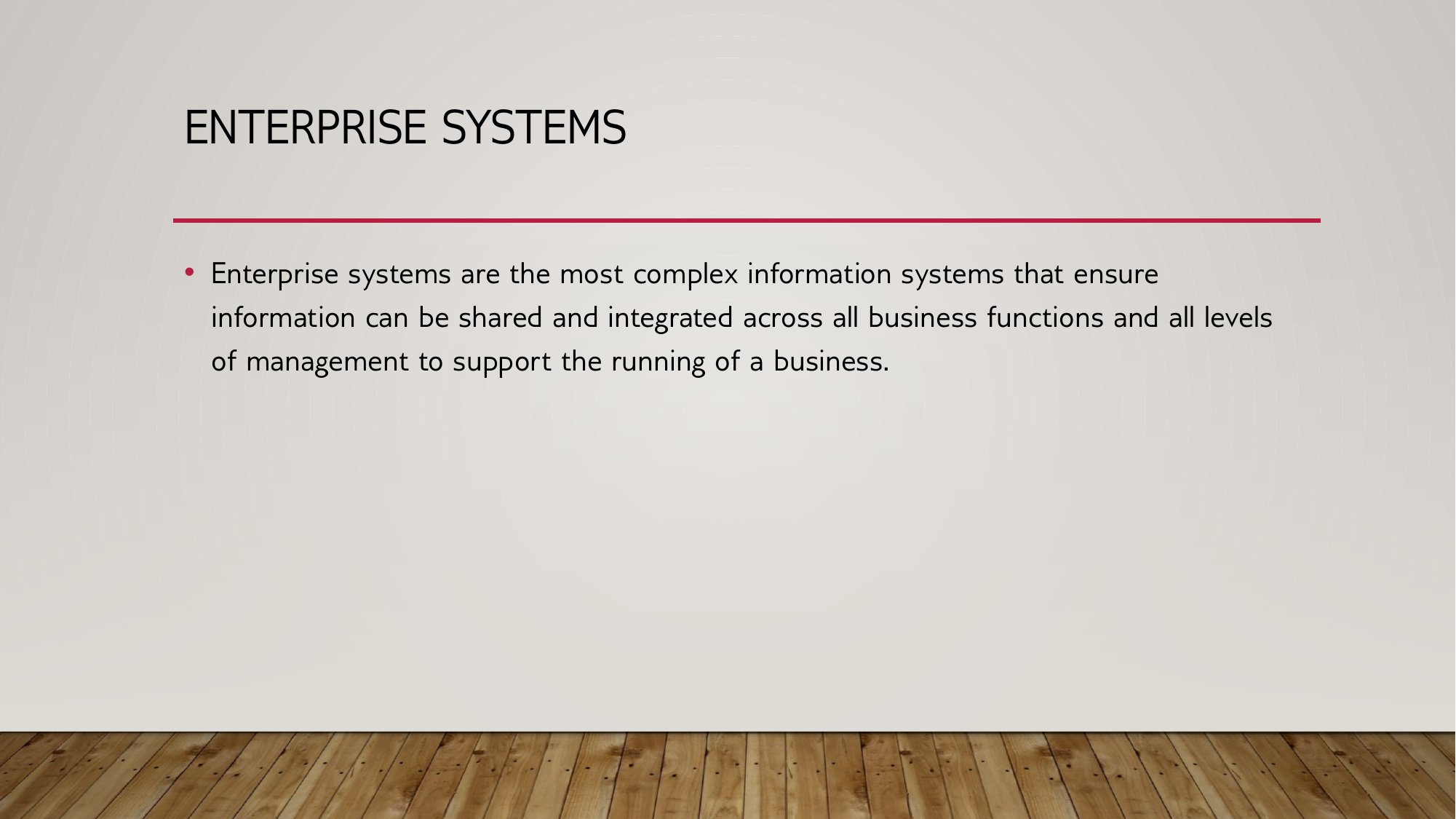

# Enterprise systems
Enterprise systems are the most complex information systems that ensure information can be shared and integrated across all business functions and all levels of management to support the running of a business.